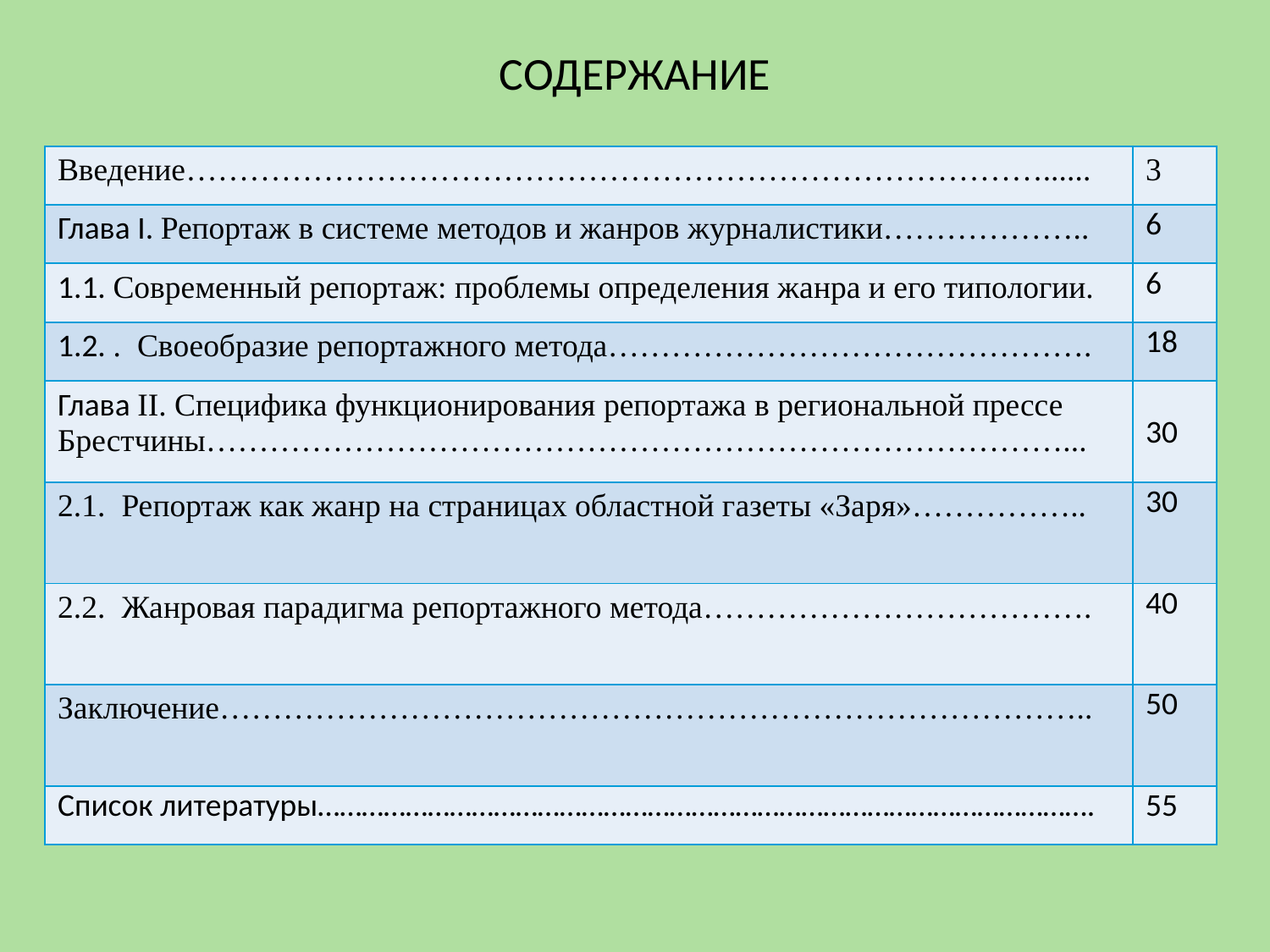

# СОДЕРЖАНИЕ
| Введение………………………………………………………………………...... | 3 |
| --- | --- |
| Глава I. Репортаж в системе методов и жанров журналистики……………….. | 6 |
| 1.1. Современный репортаж: проблемы определения жанра и его типологии. | 6 |
| 1.2. . Своеобразие репортажного метода………………………………………. | 18 |
| Глава II. Специфика функционирования репортажа в региональной прессе Брестчины………………………………………………………………………... | 30 |
| 2.1. Репортаж как жанр на страницах областной газеты «Заря»…………….. | 30 |
| 2.2. Жанровая парадигма репортажного метода………………………………. | 40 |
| Заключение……………………………………………………………………….. | 50 |
| Список литературы……………………………………………………………………………………………. | 55 |